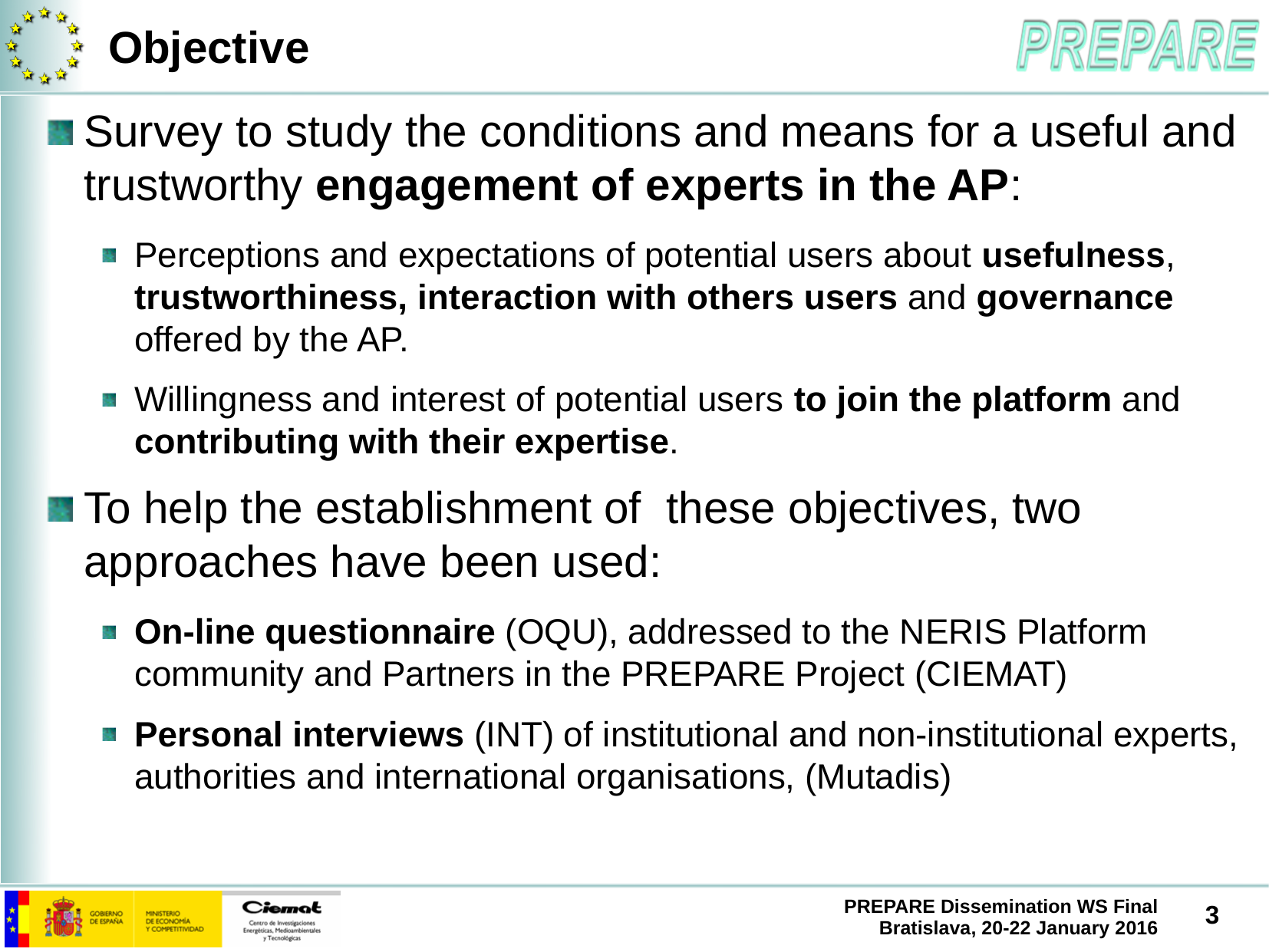

# Objective
Survey to study the conditions and means for a useful and trustworthy engagement of experts in the AP:
Perceptions and expectations of potential users about usefulness, trustworthiness, interaction with others users and governance offered by the AP.
Willingness and interest of potential users to join the platform and contributing with their expertise.
To help the establishment of  these objectives, two approaches have been used:
On-line questionnaire (OQU), addressed to the NERIS Platform community and Partners in the PREPARE Project (CIEMAT)
Personal interviews (INT) of institutional and non-institutional experts, authorities and international organisations, (Mutadis)